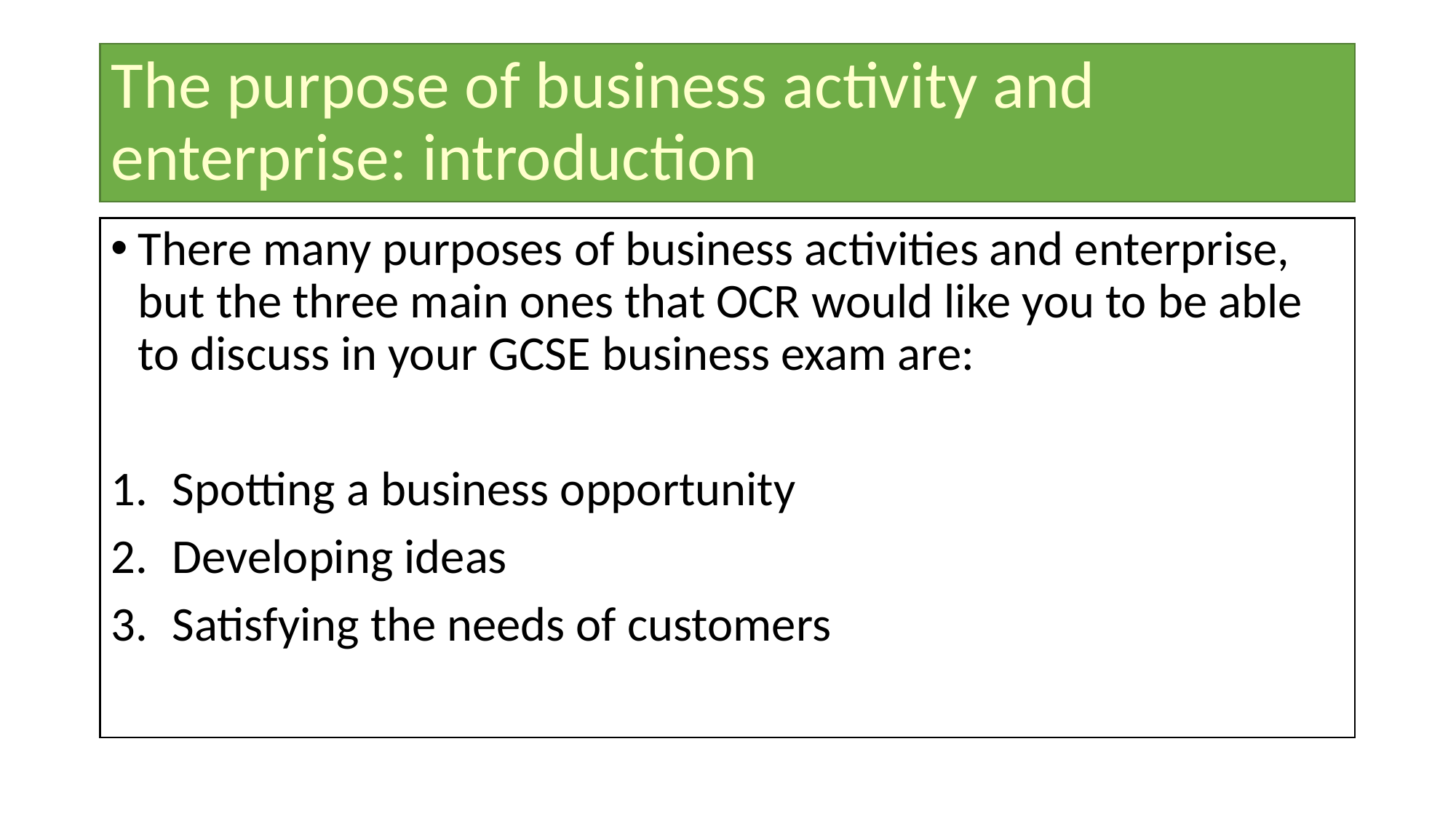

# The purpose of business activity and enterprise: introduction
There many purposes of business activities and enterprise, but the three main ones that OCR would like you to be able to discuss in your GCSE business exam are:

Spotting a business opportunity
Developing ideas
Satisfying the needs of customers